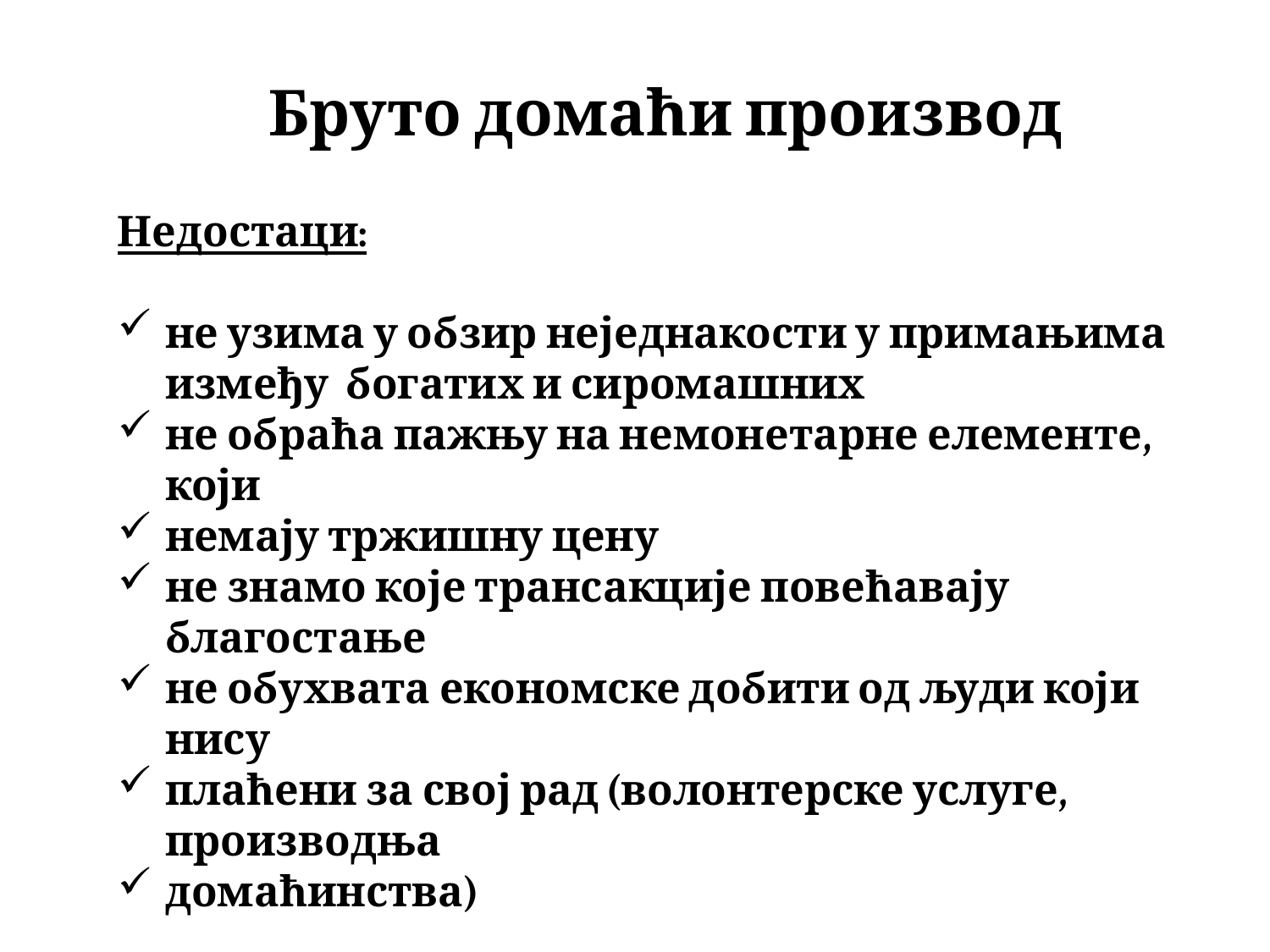

Бруто домаћи производ

Недостаци:

не узима у обзир неједнакости у примањима између  богатих и сиромашних
не обраћа пажњу на немонетарне елементе, који
немају тржишну цену
не знамо које трансакције повећавају благостање
не обухвата економске добити од људи који нису
плаћени за свој рад (волонтерске услуге, производња
домаћинства)